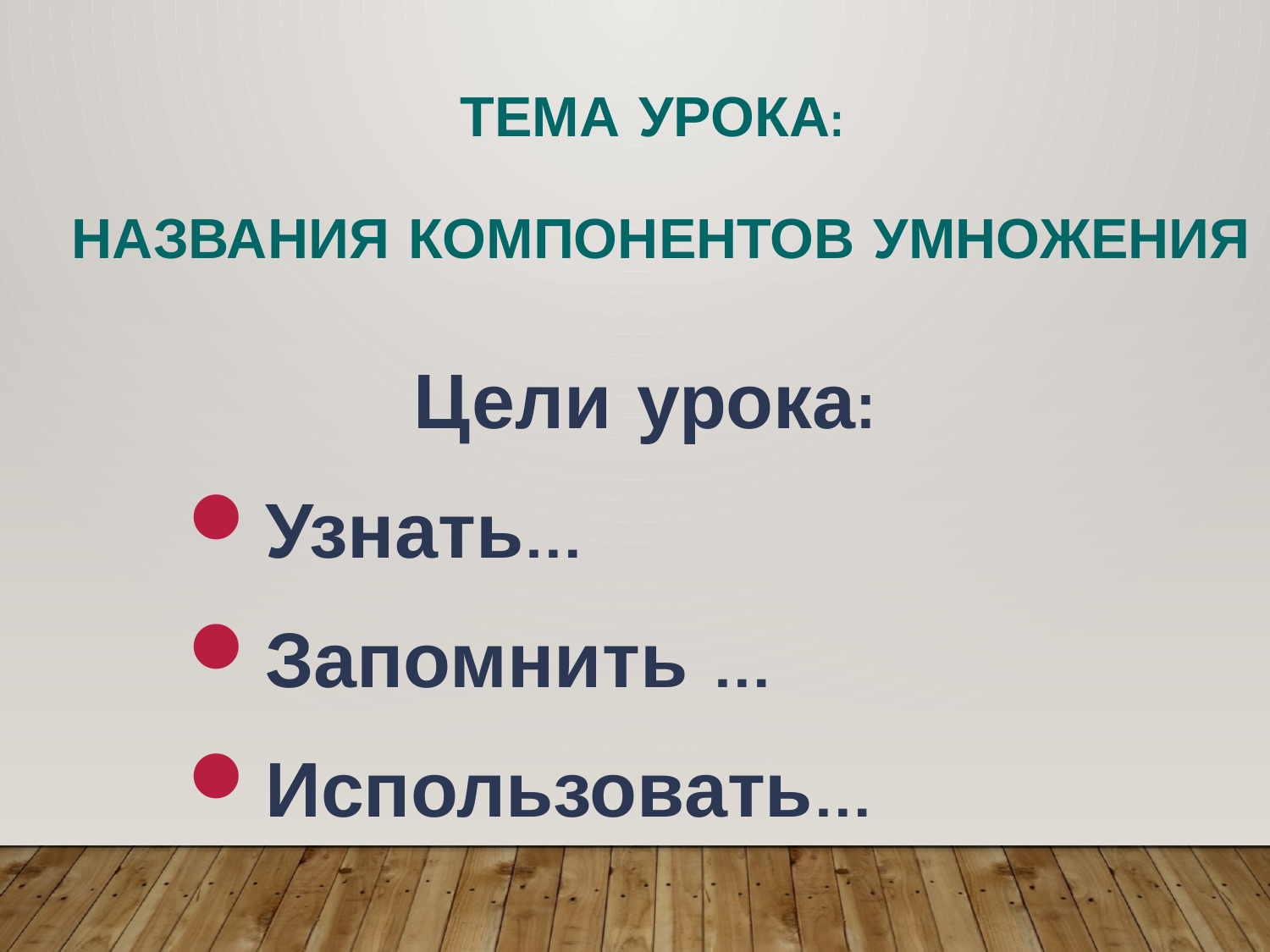

Тема урока:
Названия компонентов умножения
Цели урока:
Узнать…
Запомнить …
Использовать…